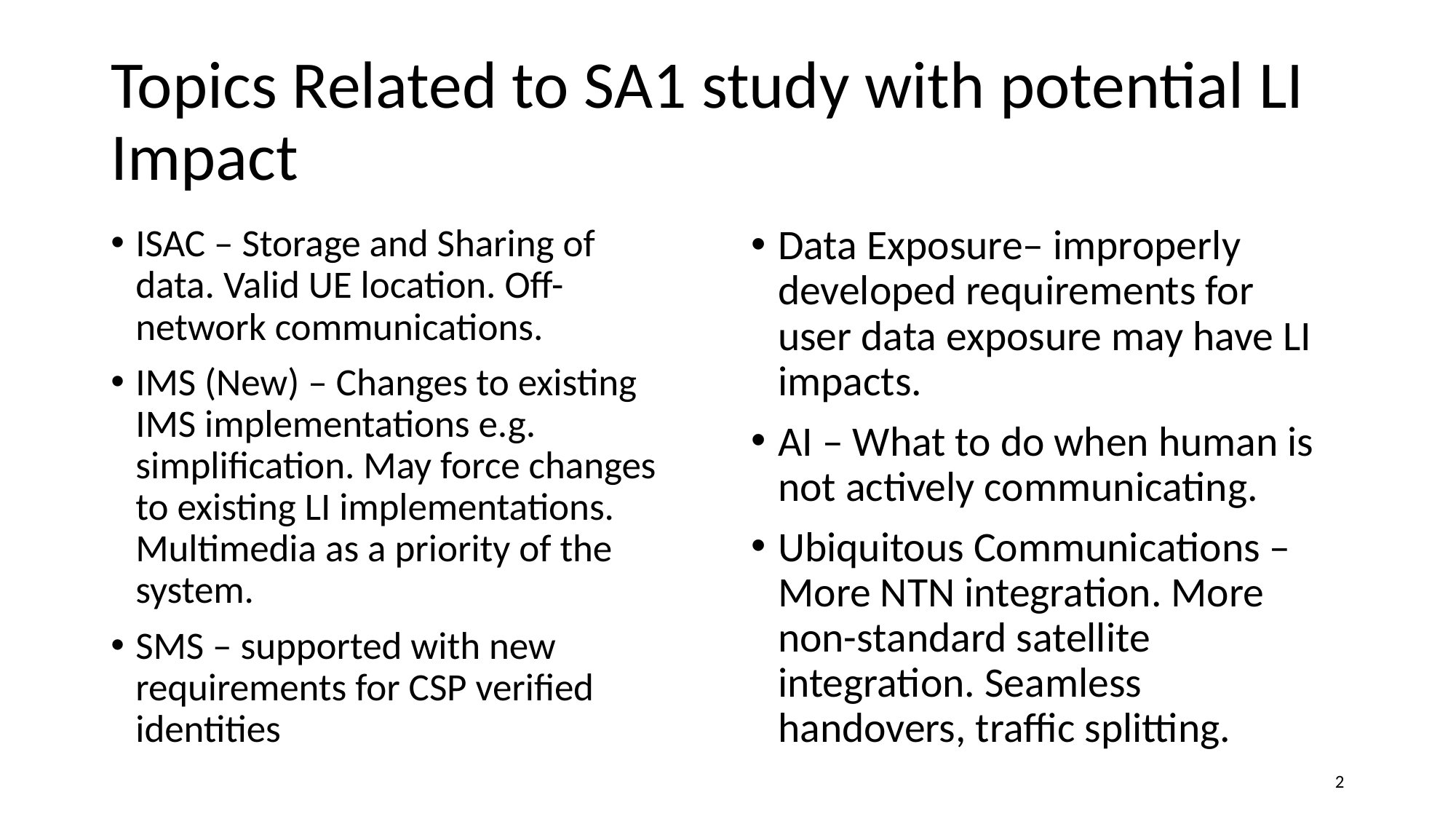

# Topics Related to SA1 study with potential LI Impact
Data Exposure– improperly developed requirements for user data exposure may have LI impacts.
AI – What to do when human is not actively communicating.
Ubiquitous Communications – More NTN integration. More non-standard satellite integration. Seamless handovers, traffic splitting.
ISAC – Storage and Sharing of data. Valid UE location. Off-network communications.
IMS (New) – Changes to existing IMS implementations e.g. simplification. May force changes to existing LI implementations. Multimedia as a priority of the system.
SMS – supported with new requirements for CSP verified identities

2